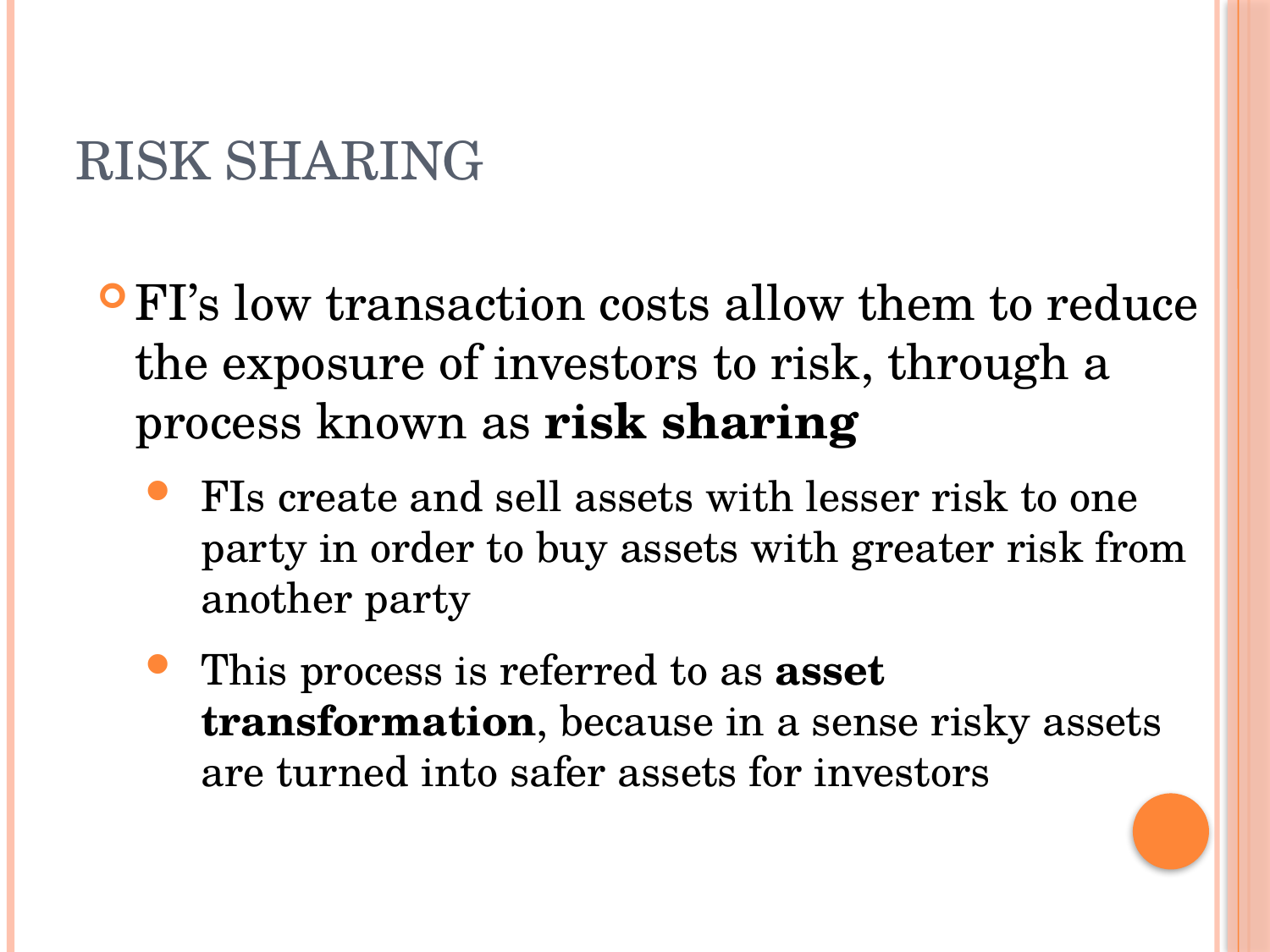

# Risk sharing
FI’s low transaction costs allow them to reduce the exposure of investors to risk, through a process known as risk sharing
FIs create and sell assets with lesser risk to one
party in order to buy assets with greater risk from another party
This process is referred to as asset transformation, because in a sense risky assets are turned into safer assets for investors